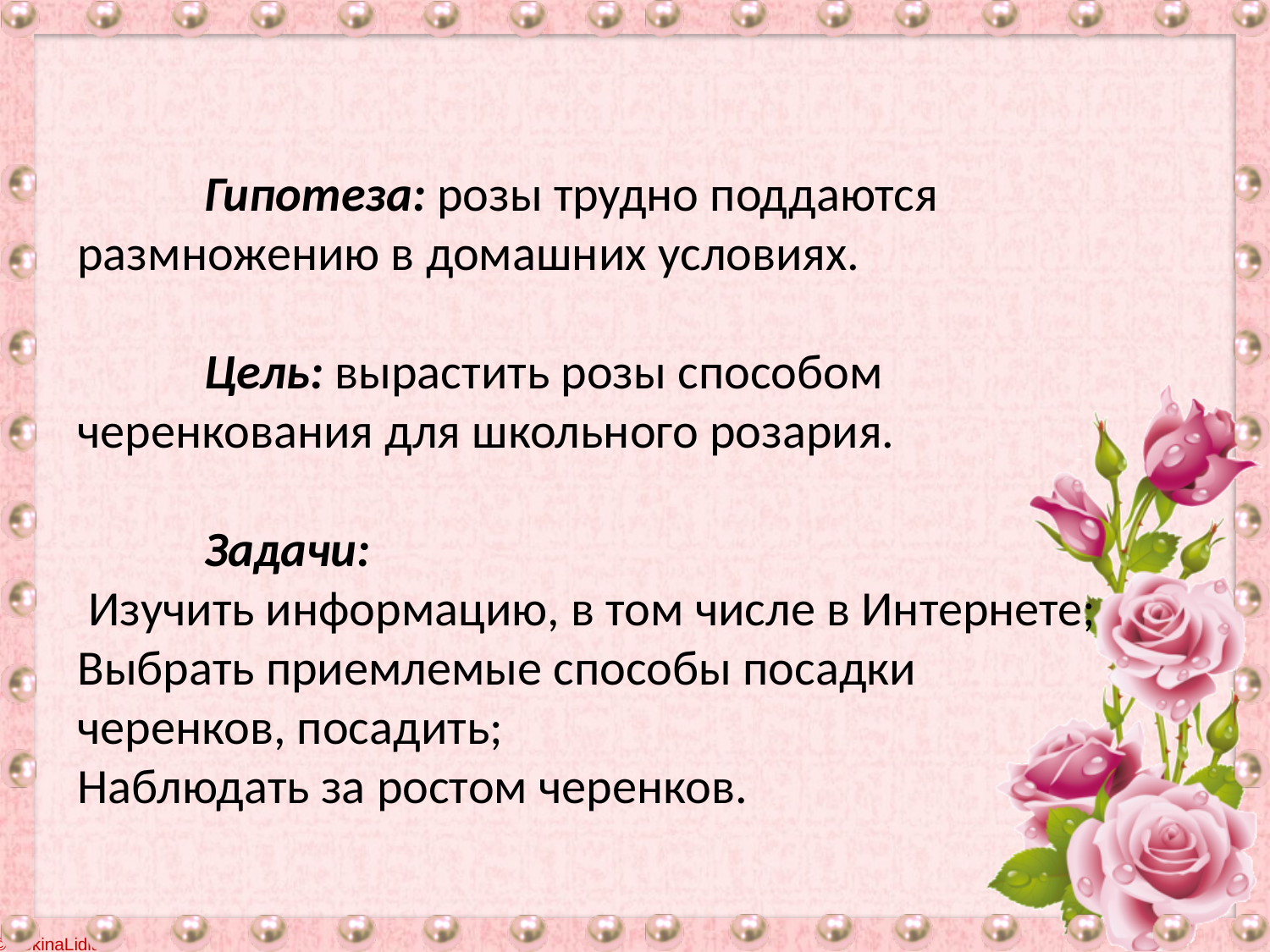

Гипотеза: розы трудно поддаются размножению в домашних условиях.

	Цель: вырастить розы способом черенкования для школьного розария.

	Задачи:
 Изучить информацию, в том числе в Интернете;
Выбрать приемлемые способы посадки черенков, посадить;
Наблюдать за ростом черенков.